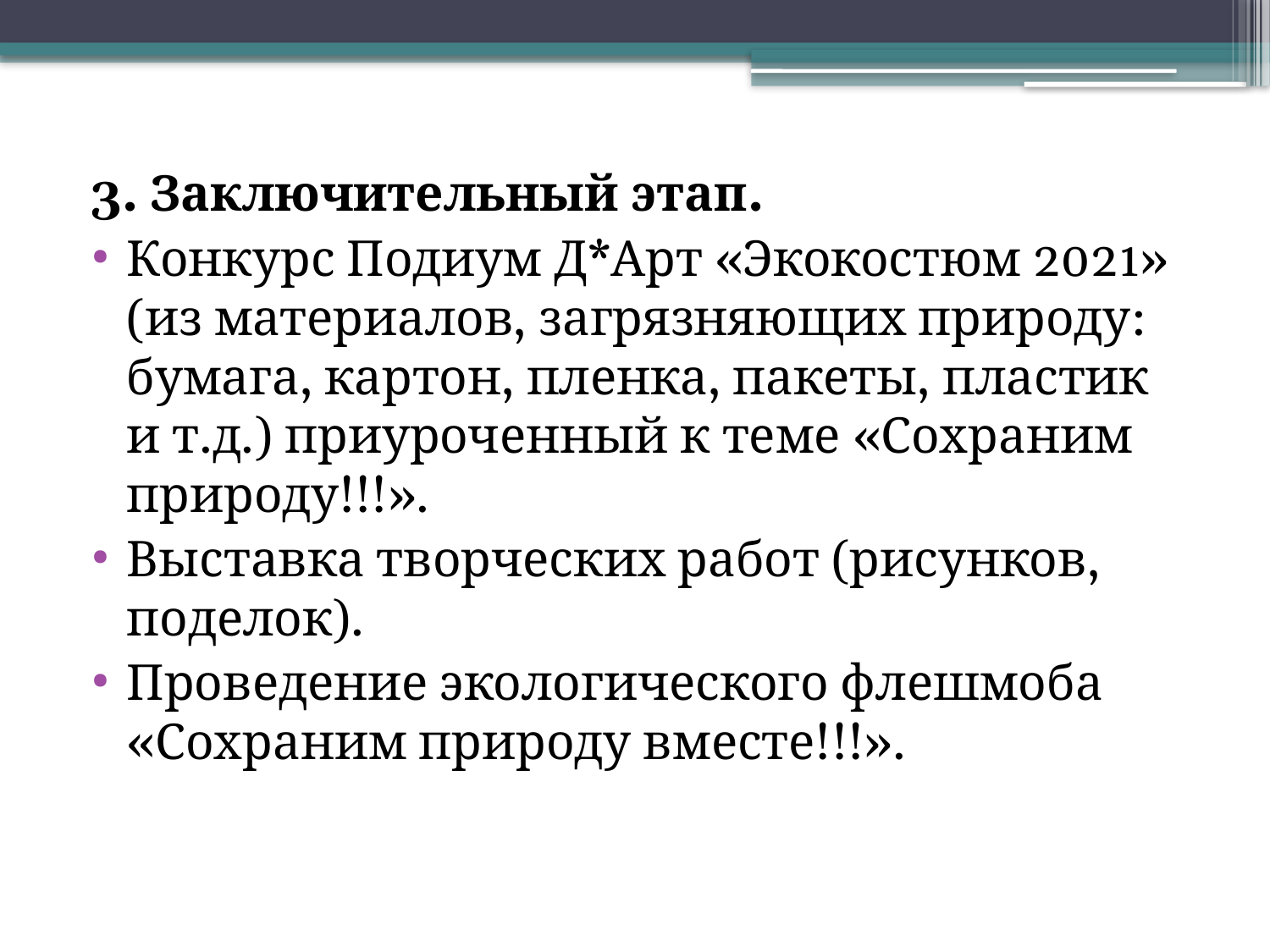

3. Заключительный этап.
Конкурс Подиум Д*Арт «Экокостюм 2021» (из материалов, загрязняющих природу: бумага, картон, пленка, пакеты, пластик и т.д.) приуроченный к теме «Сохраним природу!!!».
Выставка творческих работ (рисунков, поделок).
Проведение экологического флешмоба «Сохраним природу вместе!!!».